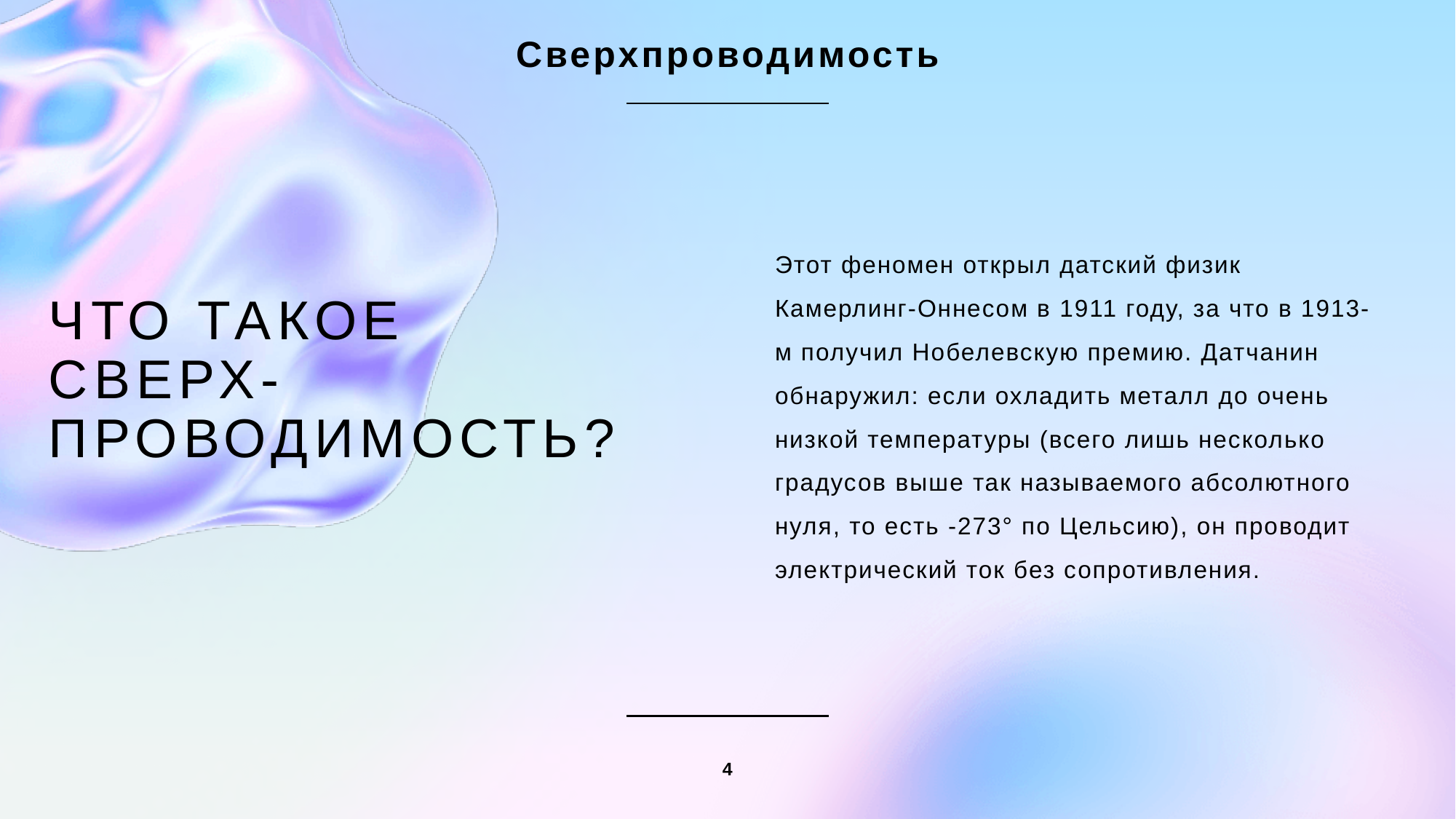

Сверхпроводимость
# Что такое сверх- проводимость?
Этот феномен открыл датский физик Камерлинг-Оннесом в 1911 году, за что в 1913-м получил Нобелевскую премию. Датчанин обнаружил: если охладить металл до очень низкой температуры (всего лишь несколько градусов выше так называемого абсолютного нуля, то есть -273° по Цельсию), он проводит электрический ток без сопротивления.
4